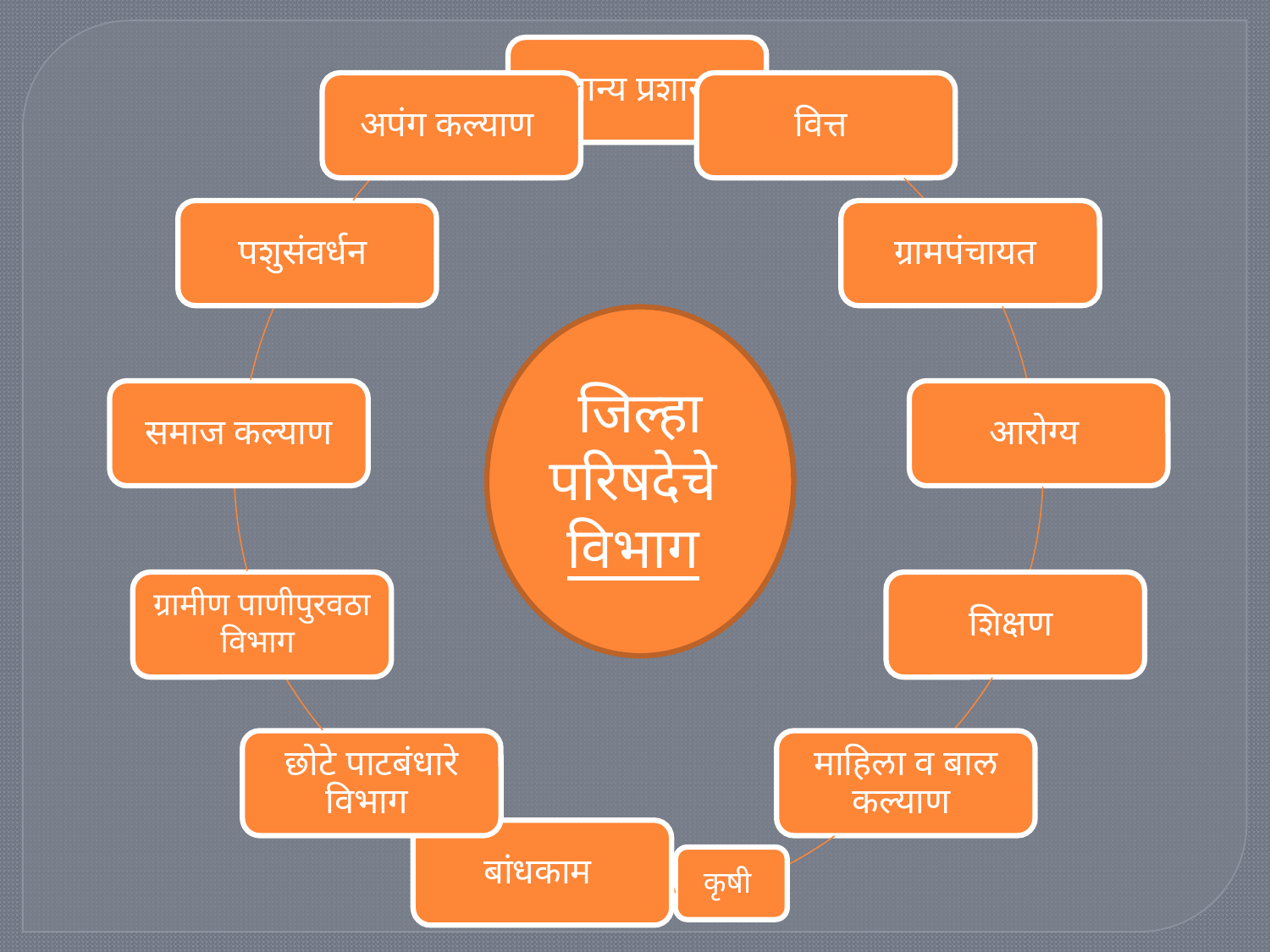

सामान्य प्रशासन
वित्त
ग्रामपंचायत
आरोग्य
शिक्षण
माहिला व बाल कल्याण
कृषी
बांधकाम
छोटे पाटबंधारे विभाग
ग्रामीण पाणीपुरवठा विभाग
समाज कल्याण
पशुसंवर्धन
अपंग कल्याण
जिल्हा परिषदेचे विभाग